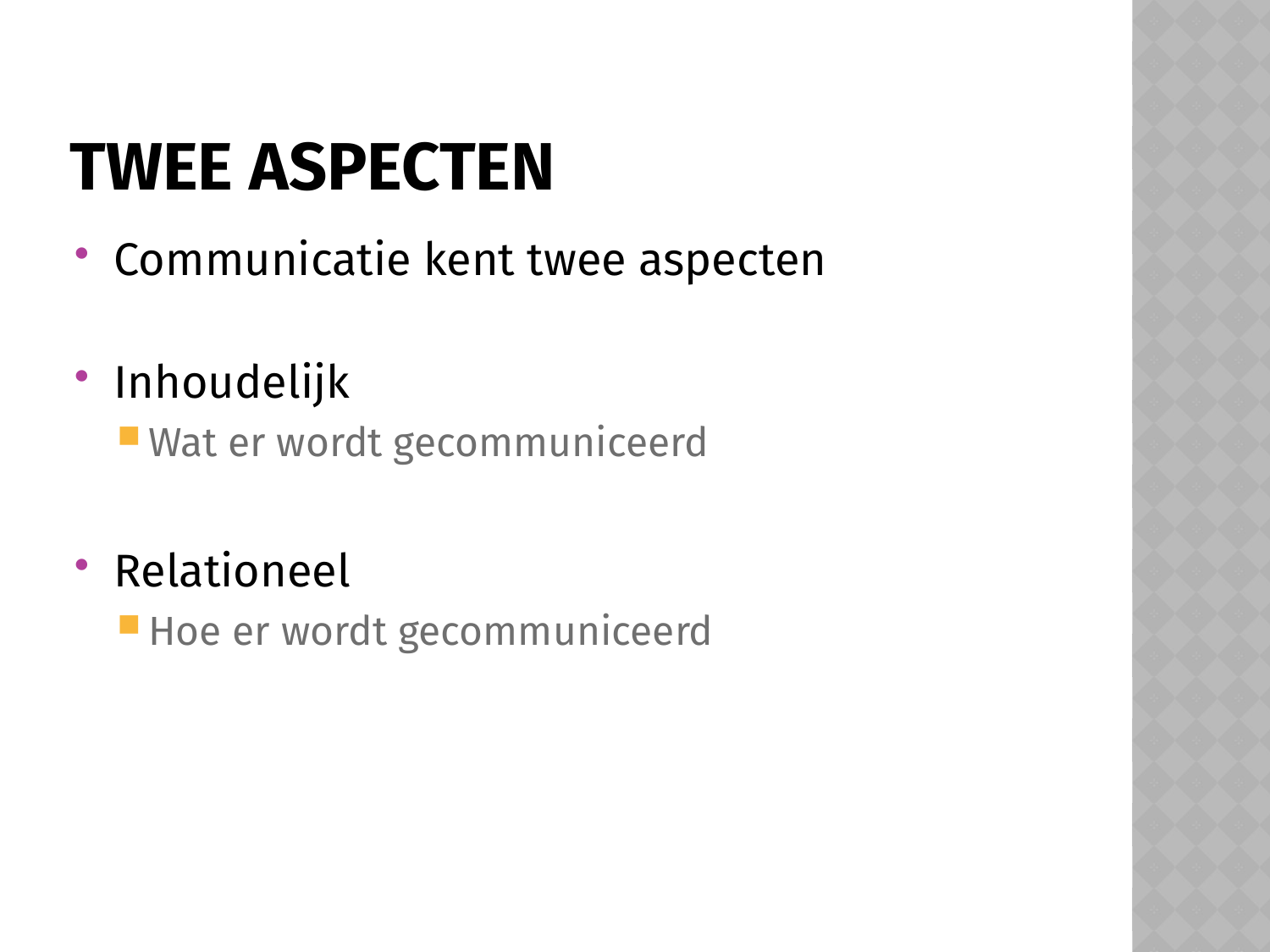

# Twee aspecten
Communicatie kent twee aspecten

Inhoudelijk
Wat er wordt gecommuniceerd

Relationeel
Hoe er wordt gecommuniceerd